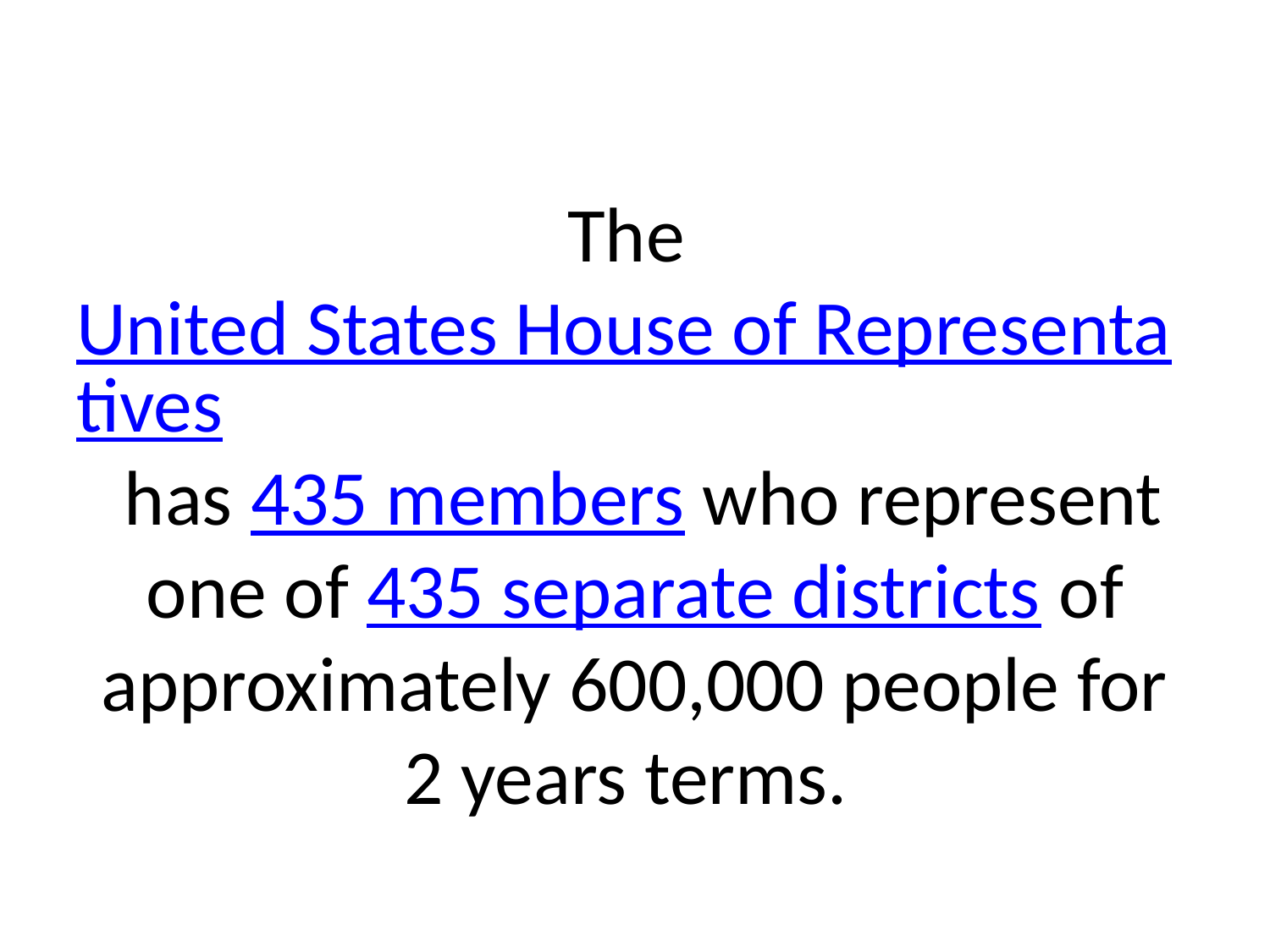

# The United States House of Representatives has 435 members who represent one of 435 separate districts of approximately 600,000 people for 2 years terms.